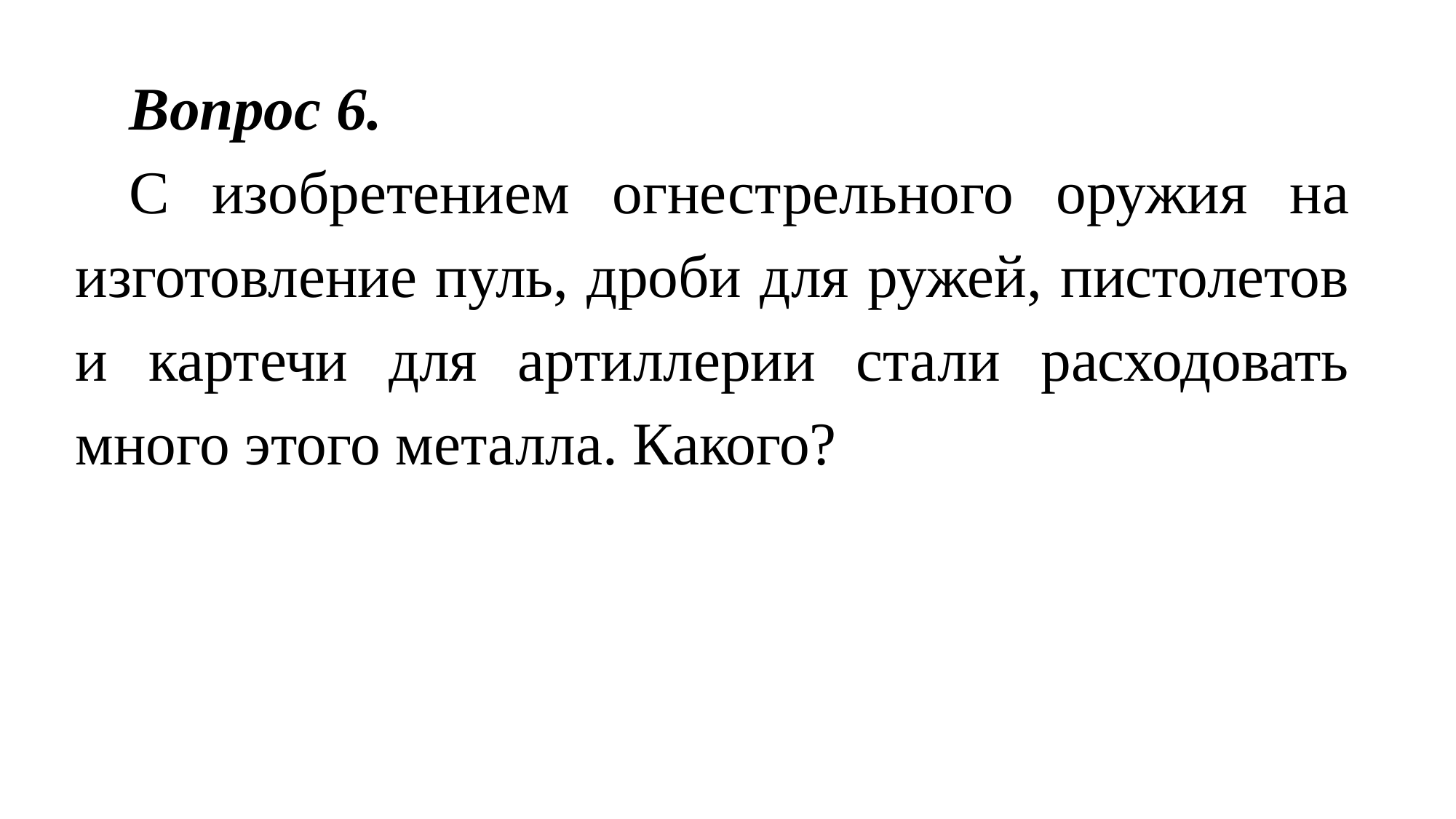

Вопрос 6.
С изобретением огнестрельного оружия на изготовление пуль, дроби для ружей, пистолетов и картечи для артиллерии стали расходовать много этого металла. Какого?